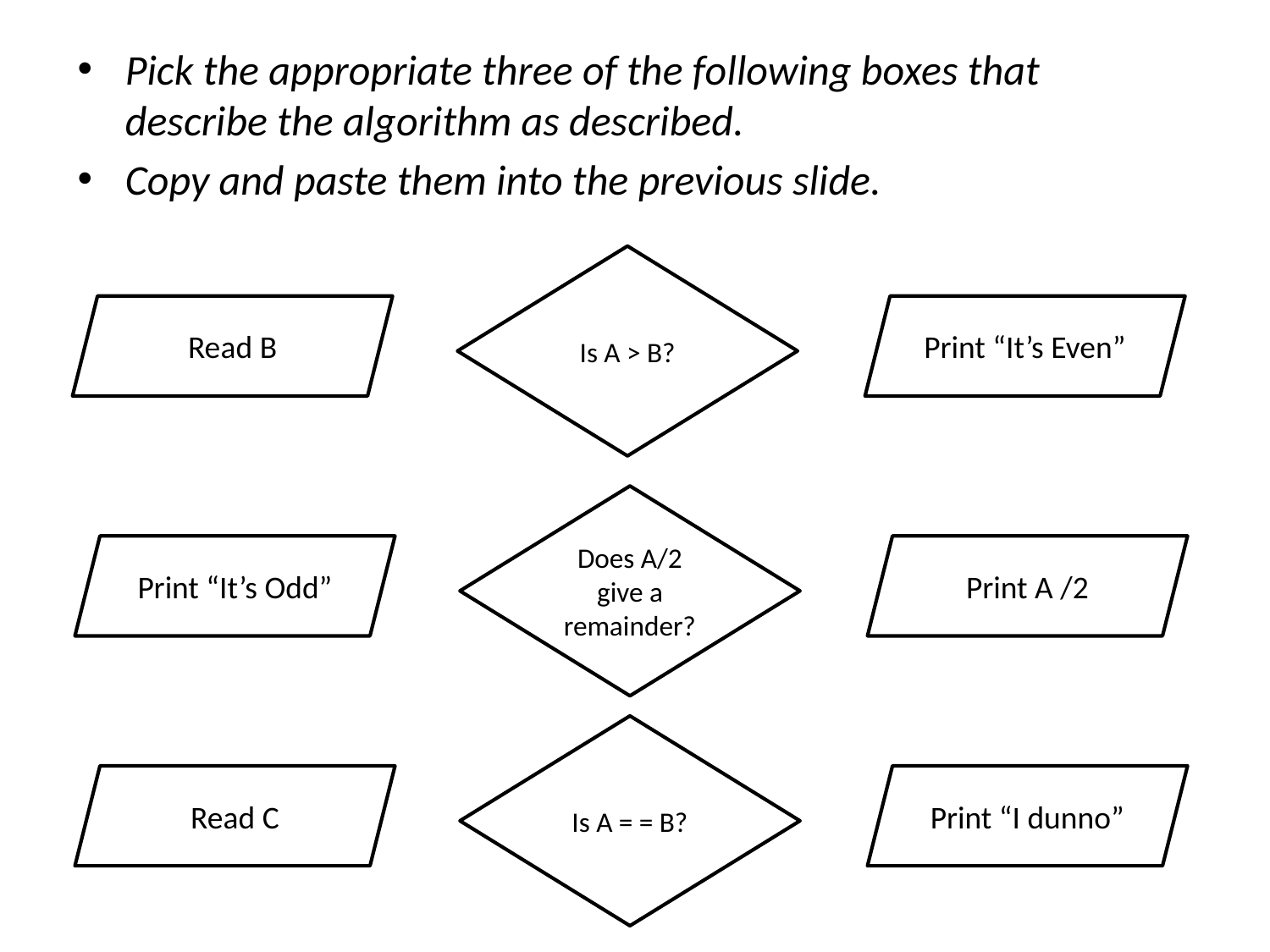

Pick the appropriate three of the following boxes that describe the algorithm as described.
Copy and paste them into the previous slide.
Is A > B?
Read B
Print “It’s Even”
Does A/2 give a remainder?
Print “It’s Odd”
Print A /2
Is A = = B?
Read C
Print “I dunno”